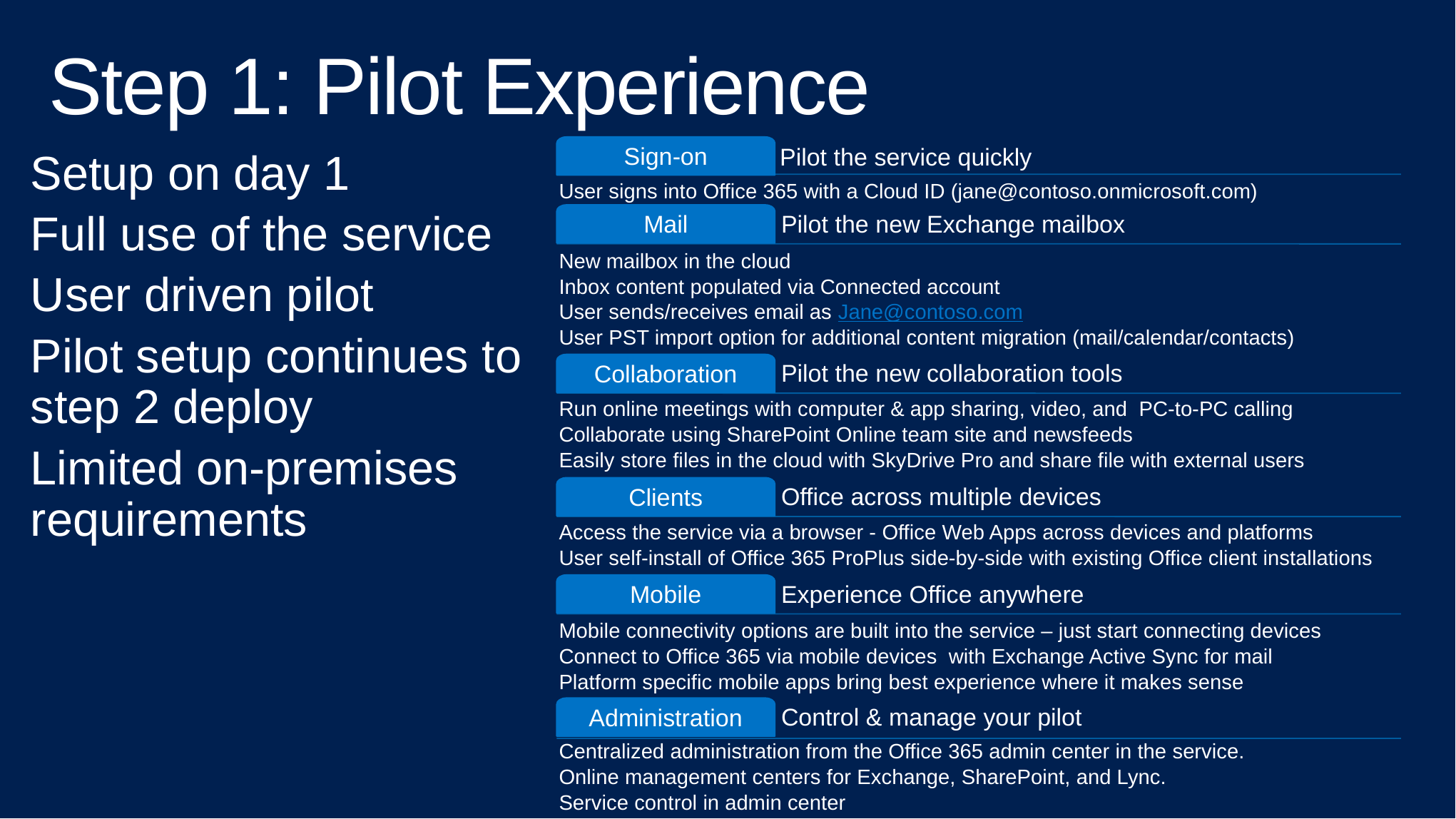

# Step 1: Pilot Experience
Sign-on
Pilot the service quickly
Setup on day 1
Full use of the service
User driven pilot
Pilot setup continues to step 2 deploy
Limited on-premises requirements

User signs into Office 365 with a Cloud ID (jane@contoso.onmicrosoft.com)
Mail
Pilot the new Exchange mailbox

New mailbox in the cloud
Inbox content populated via Connected account
User sends/receives email as Jane@contoso.com
User PST import option for additional content migration (mail/calendar/contacts)
Collaboration
Pilot the new collaboration tools

Run online meetings with computer & app sharing, video, and  PC-to-PC calling
Collaborate using SharePoint Online team site and newsfeeds
Easily store files in the cloud with SkyDrive Pro and share file with external users
Clients
Office across multiple devices

Access the service via a browser - Office Web Apps across devices and platforms
User self-install of Office 365 ProPlus side-by-side with existing Office client installations
Mobile
Experience Office anywhere

Mobile connectivity options are built into the service – just start connecting devices
Connect to Office 365 via mobile devices  with Exchange Active Sync for mail
Platform specific mobile apps bring best experience where it makes sense
Administration
Control & manage your pilot

Centralized administration from the Office 365 admin center in the service.
Online management centers for Exchange, SharePoint, and Lync.
Service control in admin center